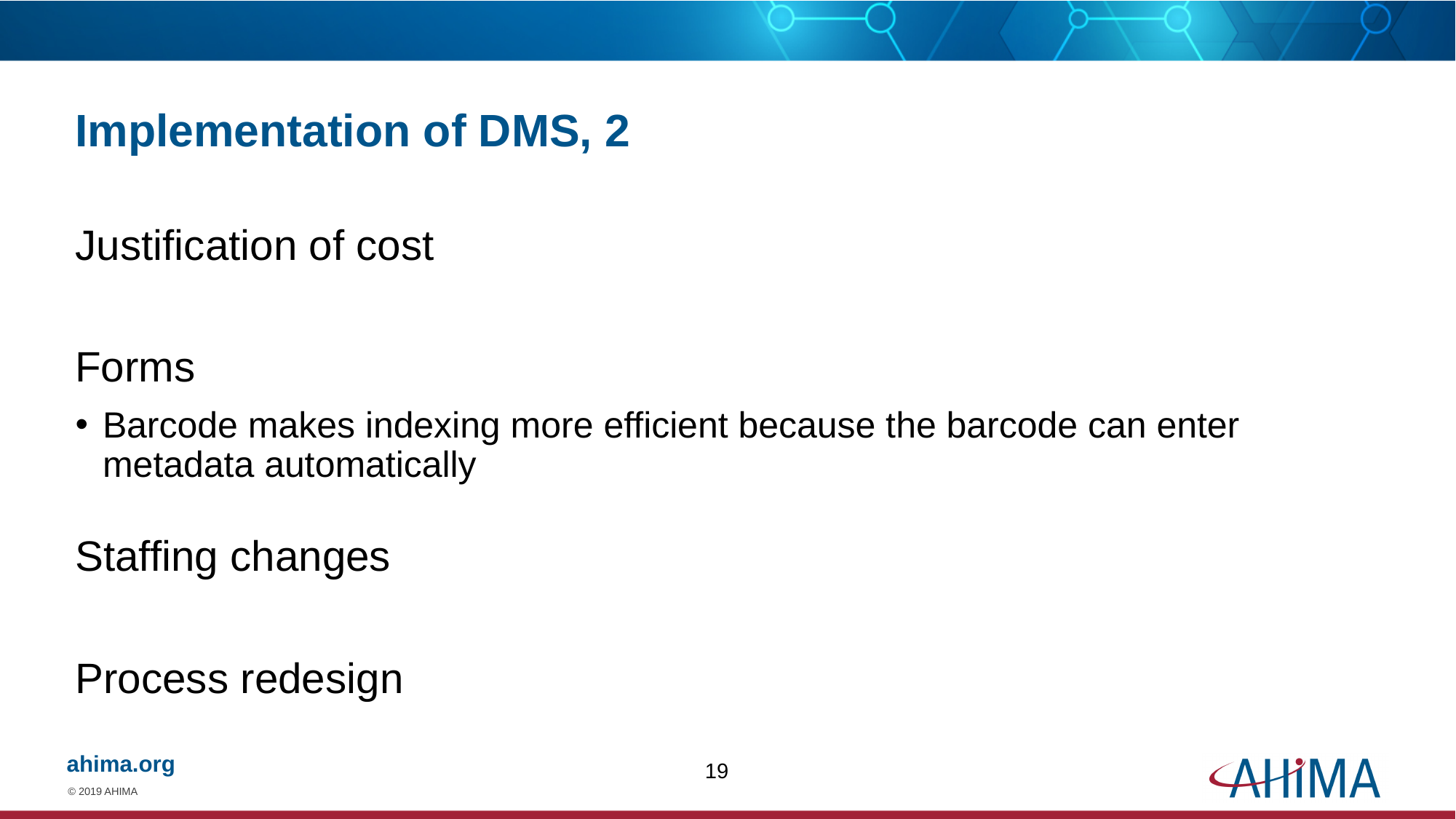

# Implementation of DMS, 2
Justification of cost

Forms
Barcode makes indexing more efficient because the barcode can enter metadata automatically

Staffing changes

Process redesign